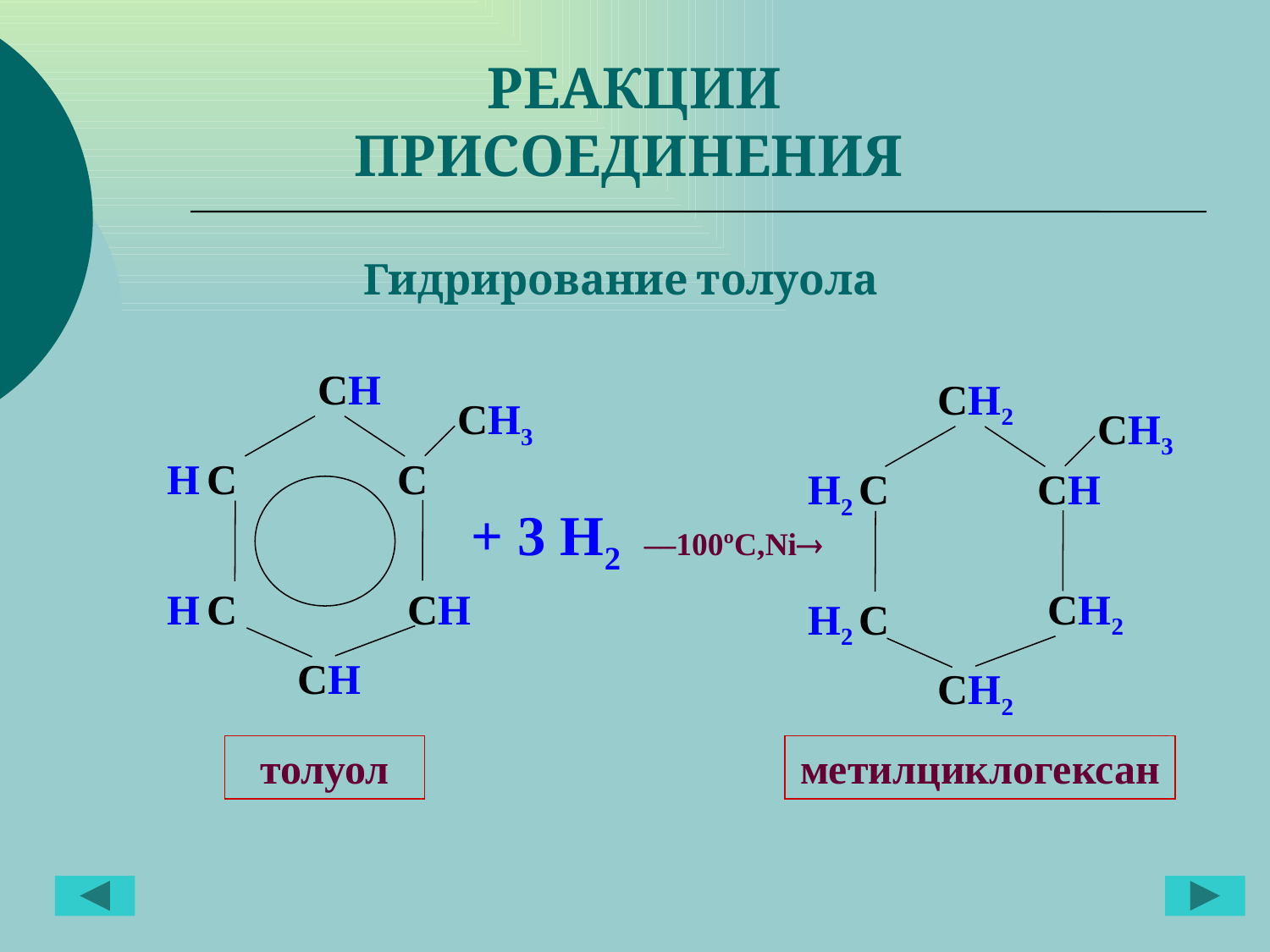

РЕАКЦИИ ПРИСОЕДИНЕНИЯ
Гидрирование толуола
СH
СH2
СH3
СH3

H С
С
H2 С
СH

+ 3 H2  ––100ºC,Ni→

H С
СH
СH2
H2 С

СH
СH2
толуол
метилциклогексан